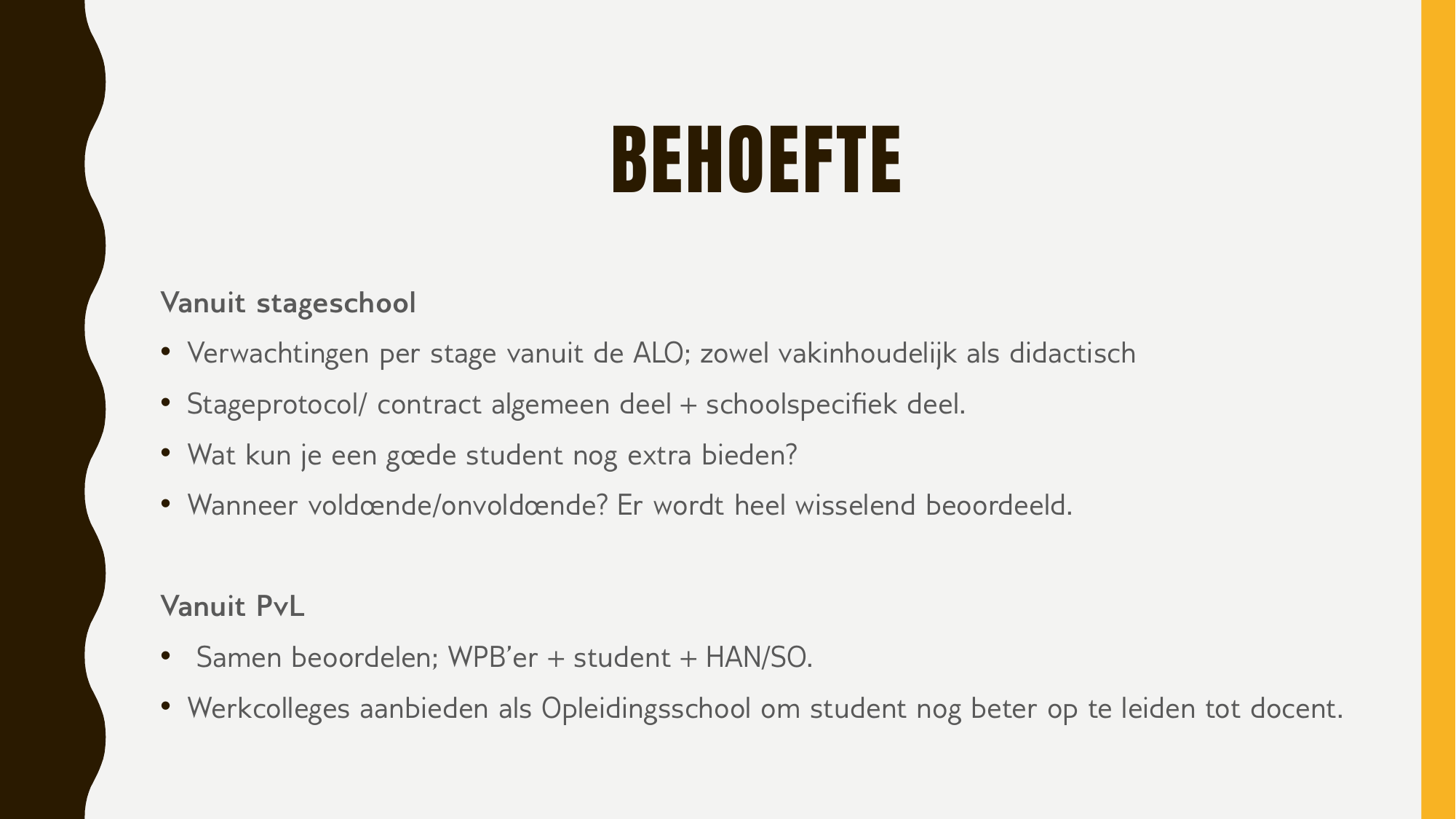

# Behoefte
Vanuit stageschool
Verwachtingen per stage vanuit de ALO; zowel vakinhoudelijk als didactisch
Stageprotocol/ contract algemeen deel + schoolspecifiek deel.
Wat kun je een goede student nog extra bieden?
Wanneer voldoende/onvoldoende? Er wordt heel wisselend beoordeeld.

Vanuit PvL
 Samen beoordelen; WPB’er + student + HAN/SO.
Werkcolleges aanbieden als Opleidingsschool om student nog beter op te leiden tot docent.